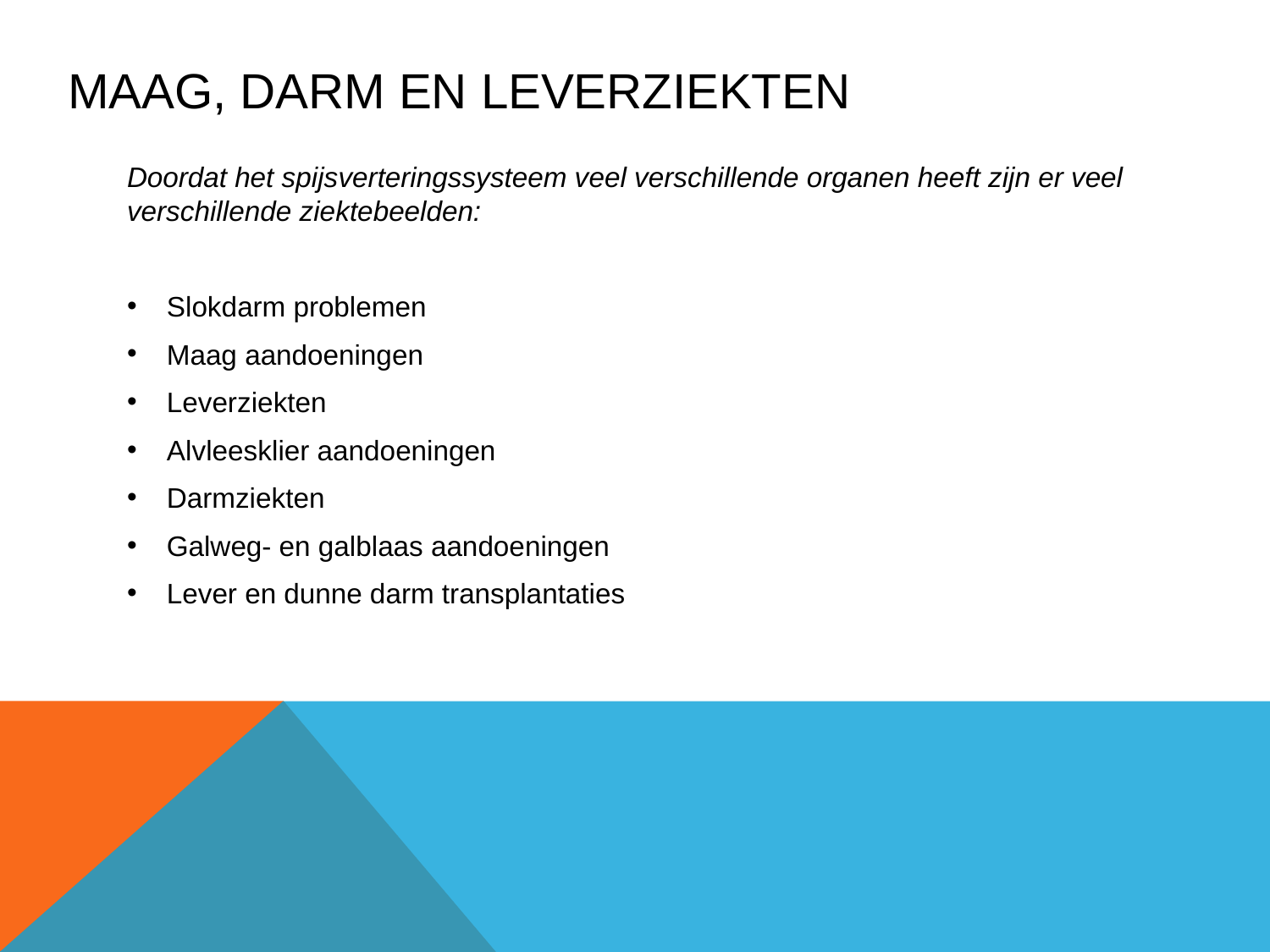

# maag, darm en leverziekten
Doordat het spijsverteringssysteem veel verschillende organen heeft zijn er veel verschillende ziektebeelden:

Slokdarm problemen
Maag aandoeningen
Leverziekten
Alvleesklier aandoeningen
Darmziekten
Galweg- en galblaas aandoeningen
Lever en dunne darm transplantaties